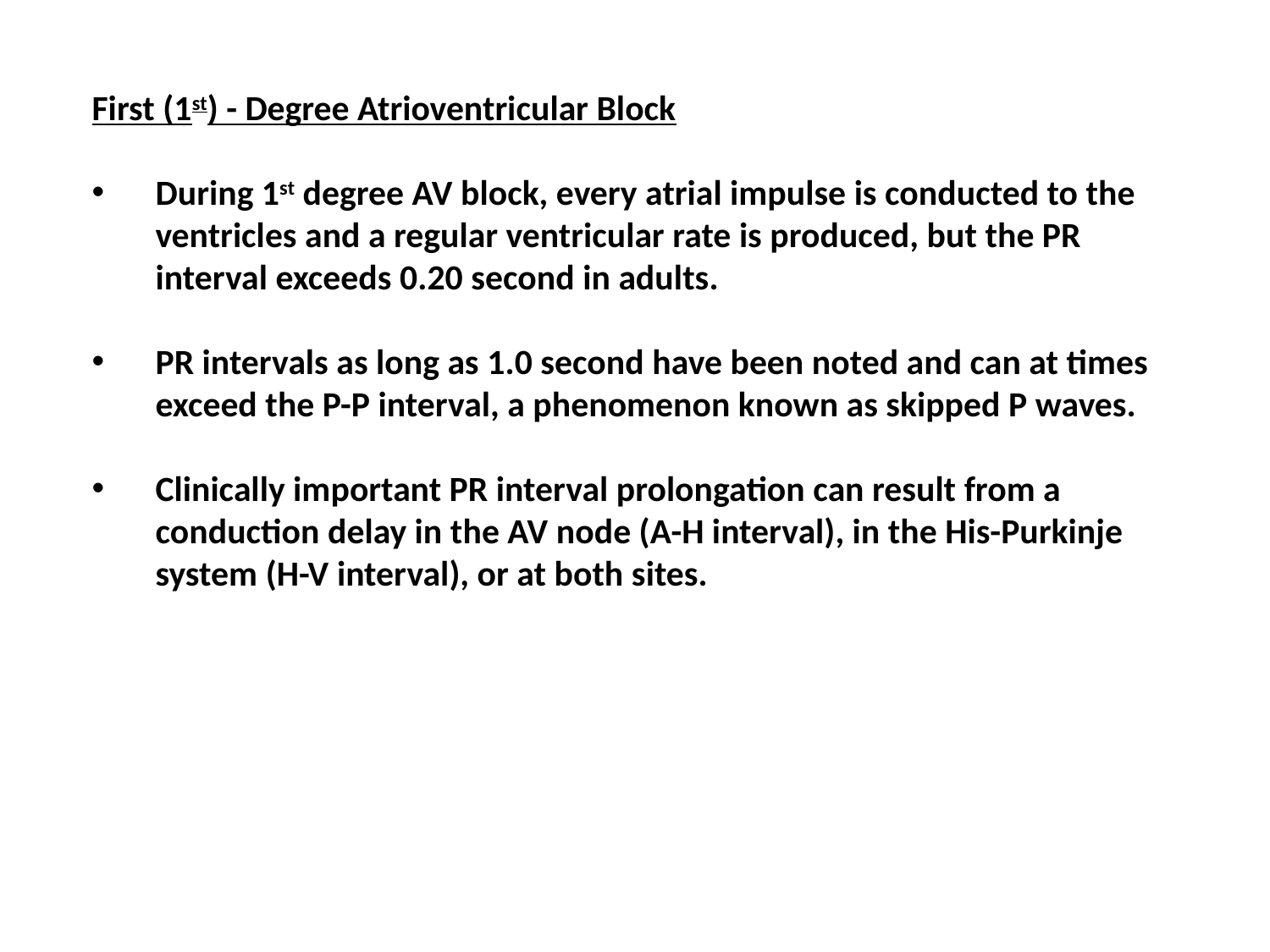

First (1st) - Degree Atrioventricular Block

During 1st degree AV block, every atrial impulse is conducted to the ventricles and a regular ventricular rate is produced, but the PR interval exceeds 0.20 second in adults.

PR intervals as long as 1.0 second have been noted and can at times exceed the P-P interval, a phenomenon known as skipped P waves.

Clinically important PR interval prolongation can result from a conduction delay in the AV node (A-H interval), in the His-Purkinje system (H-V interval), or at both sites.